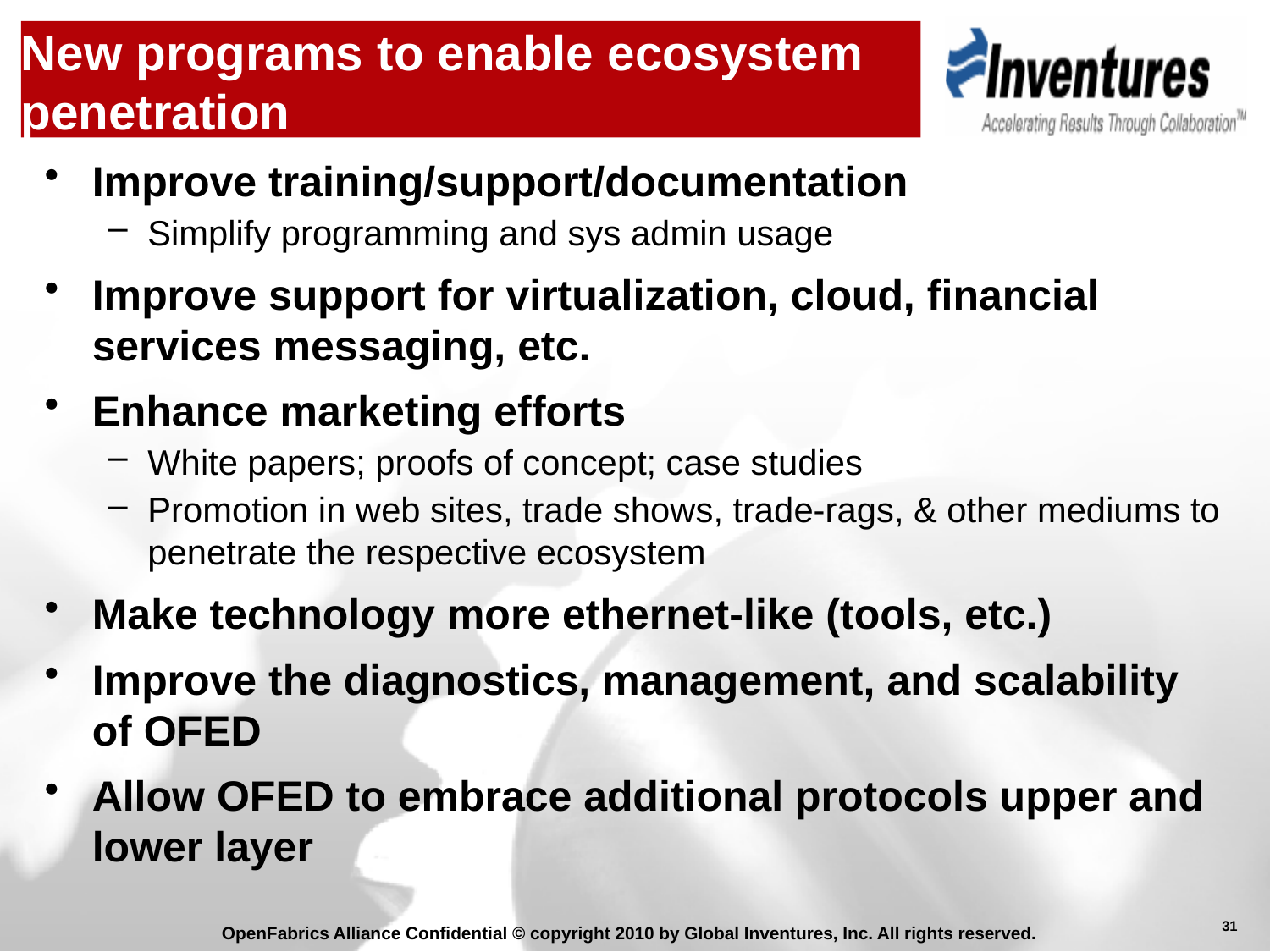

# New programs to enable ecosystem penetration
Improve training/support/documentation
Simplify programming and sys admin usage
Improve support for virtualization, cloud, financial services messaging, etc.
Enhance marketing efforts
White papers; proofs of concept; case studies
Promotion in web sites, trade shows, trade-rags, & other mediums to penetrate the respective ecosystem
Make technology more ethernet-like (tools, etc.)
Improve the diagnostics, management, and scalability of OFED
Allow OFED to embrace additional protocols upper and lower layer